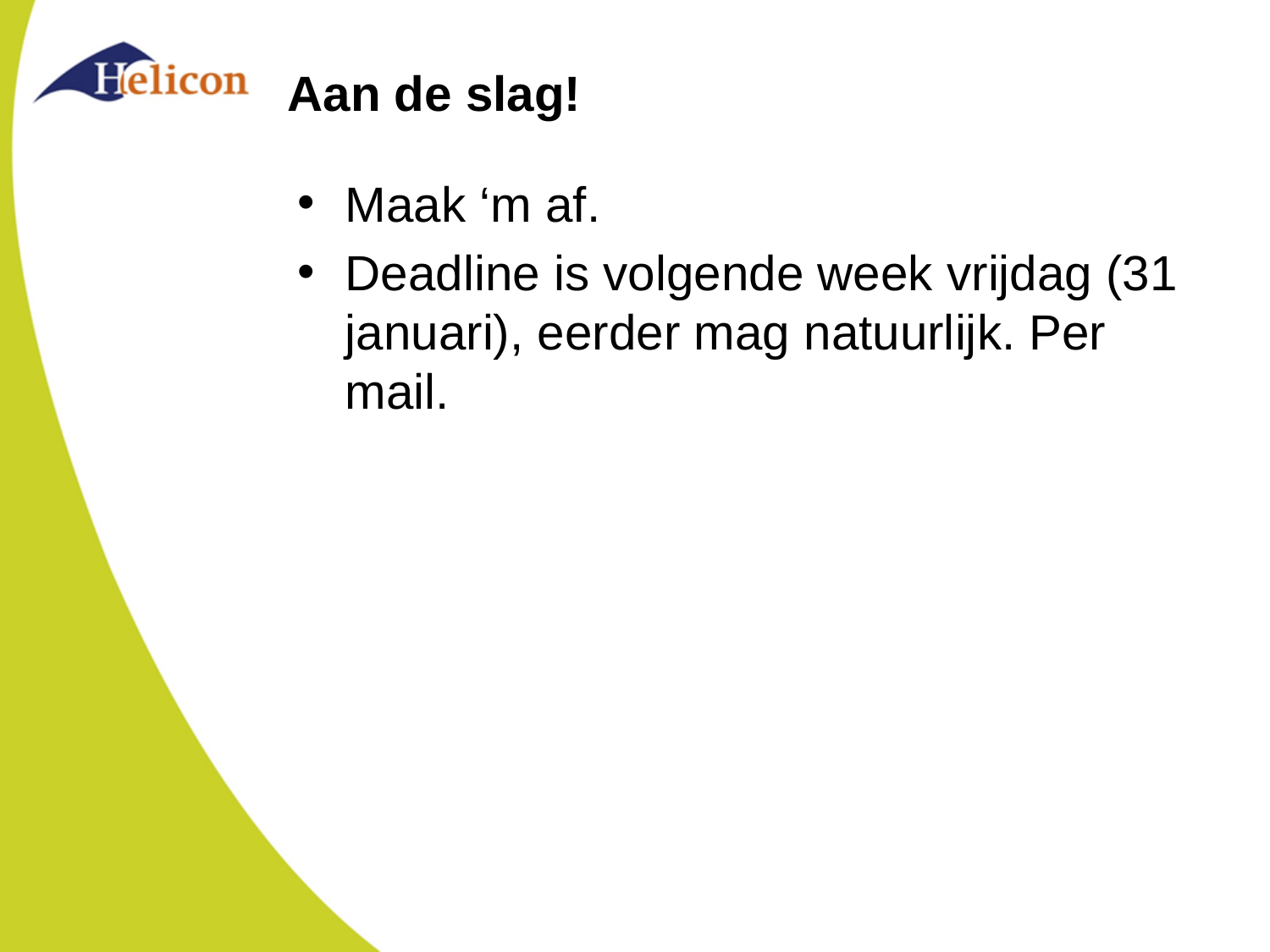

# Aan de slag!
Maak ‘m af.
Deadline is volgende week vrijdag (31 januari), eerder mag natuurlijk. Per mail.